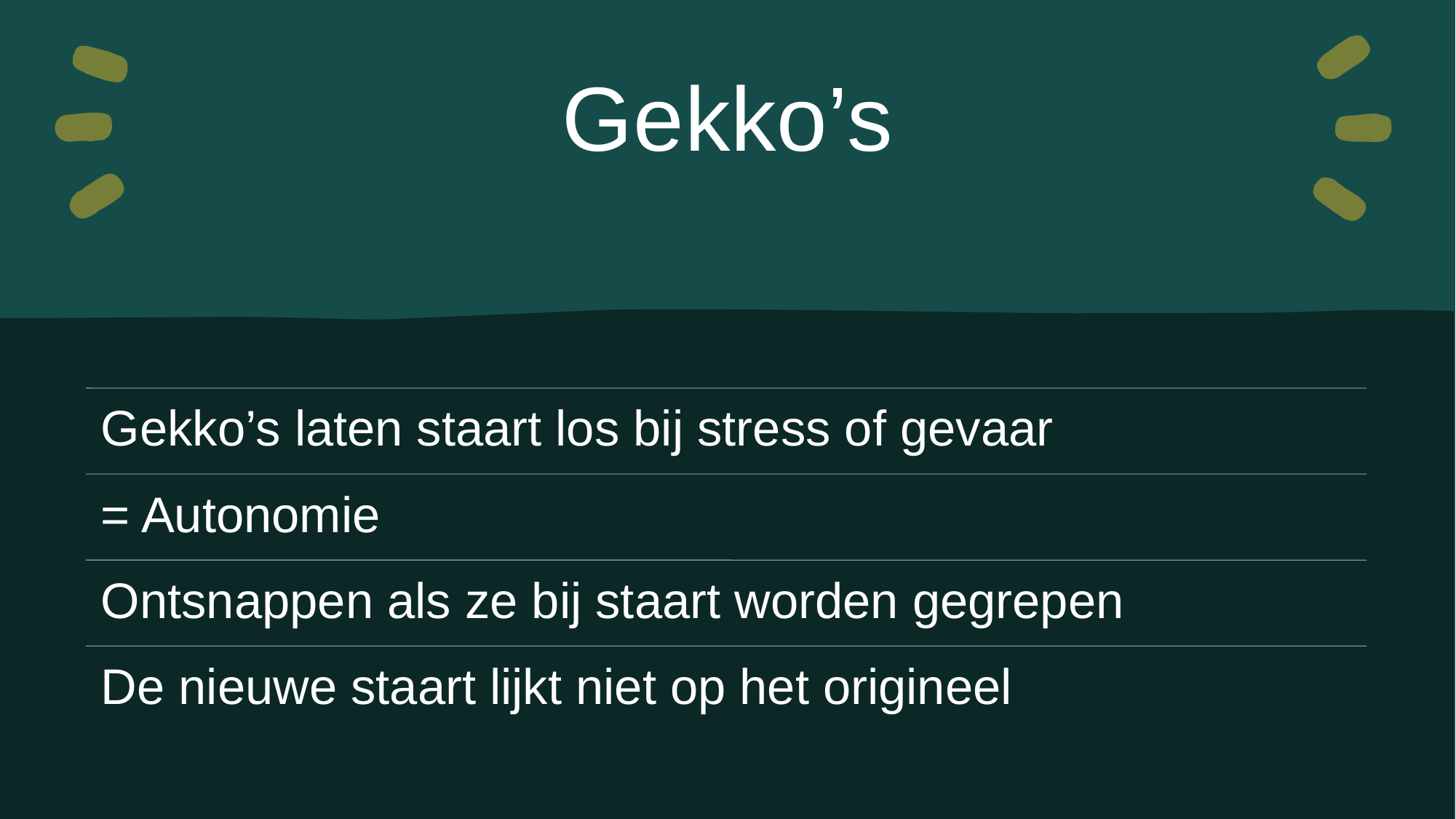

# Gekko’s

Gekko’s laten staart los bij stress of gevaar
= Autonomie
Ontsnappen als ze bij staart worden gegrepen
De nieuwe staart lijkt niet op het origineel